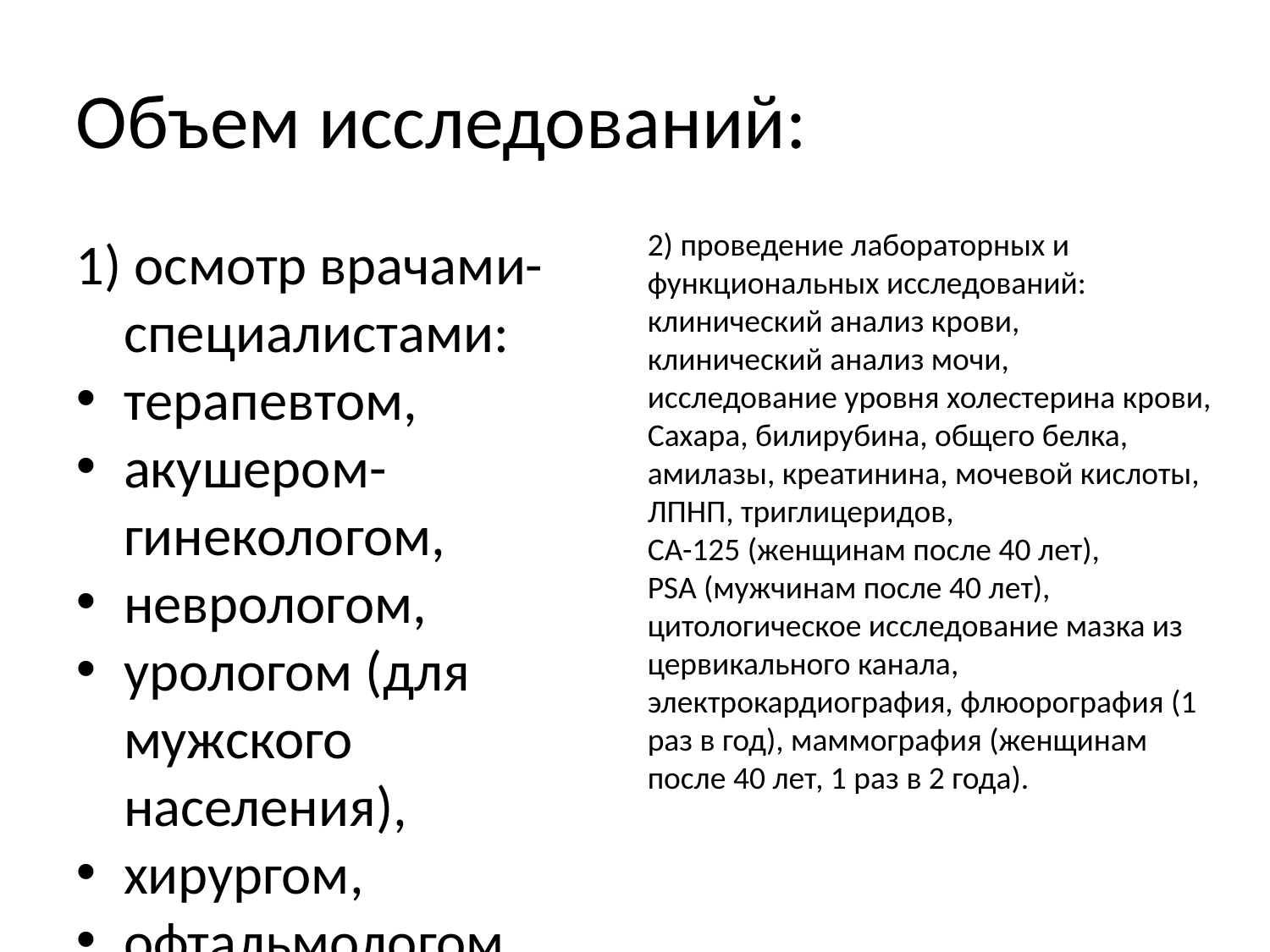

Объем исследований:
2) проведение лабораторных и функциональных исследований:
клинический анализ крови,
клинический анализ мочи,
исследование уровня холестерина крови,
Сахара, билирубина, общего белка, амилазы, креатинина, мочевой кислоты,
ЛПНП, триглицеридов,
СА-125 (женщинам после 40 лет),
PSA (мужчинам после 40 лет),
цитологическое исследование мазка из цервикального канала,
электрокардиография, флюорография (1 раз в год), маммография (женщинам после 40 лет, 1 раз в 2 года).
1) осмотр врачами-специалистами:
терапевтом,
акушером-гинекологом,
неврологом,
урологом (для мужского населения),
хирургом,
офтальмологом,
отоларингологом,
эндокринологом,
психиатром,
психиатром-наркологом;